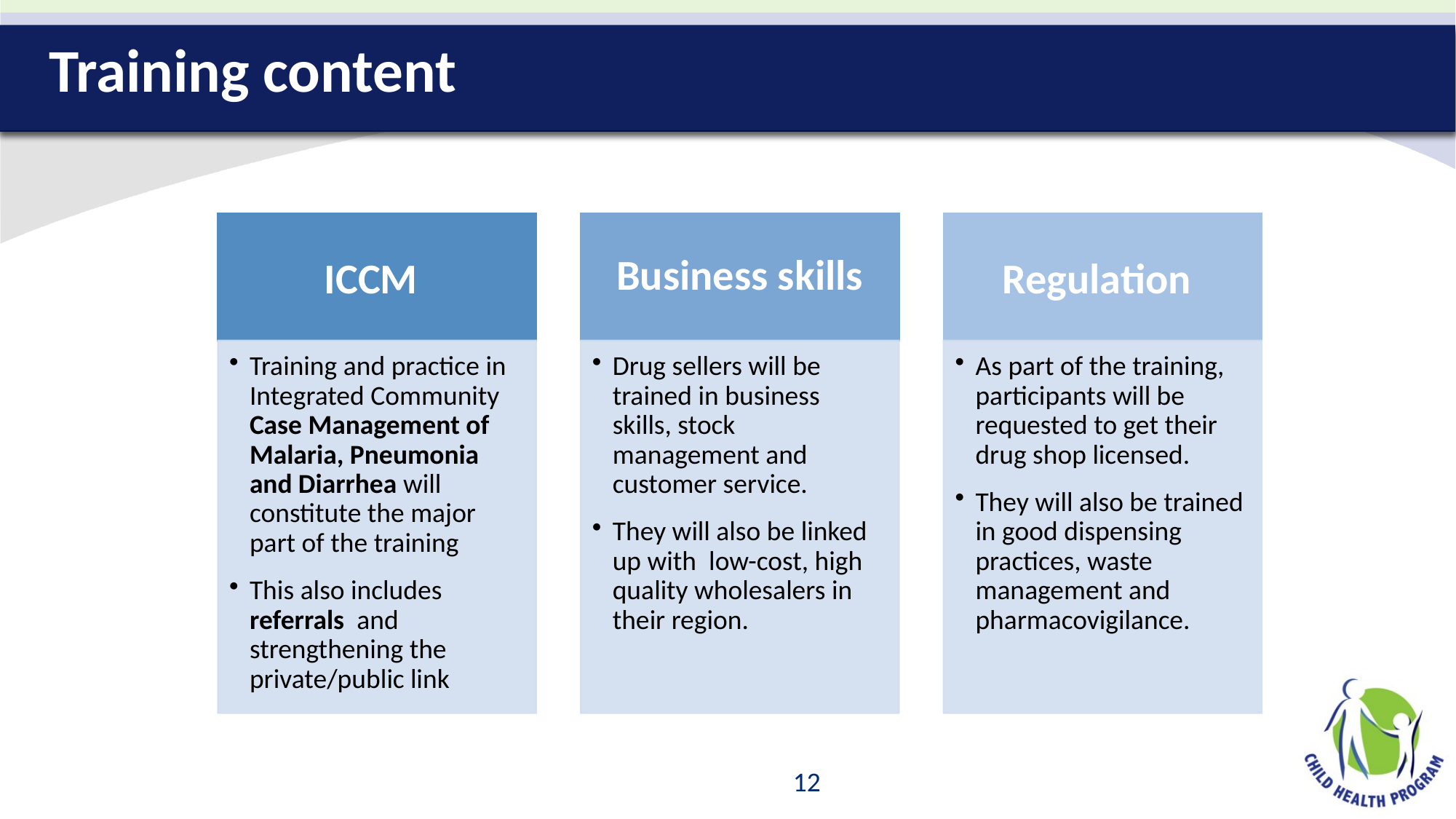

# Training content
ICCM
Training and practice in Integrated Community Case Management of Malaria, Pneumonia and Diarrhea will constitute the major part of the training
This also includes referrals  and strengthening the private/public link
Business skills
Drug sellers will be trained in business skills, stock management and customer service.
They will also be linked up with  low-cost, high quality wholesalers in their region.
Regulation
As part of the training, participants will be requested to get their drug shop licensed.
They will also be trained in good dispensing practices, waste management and pharmacovigilance.
12